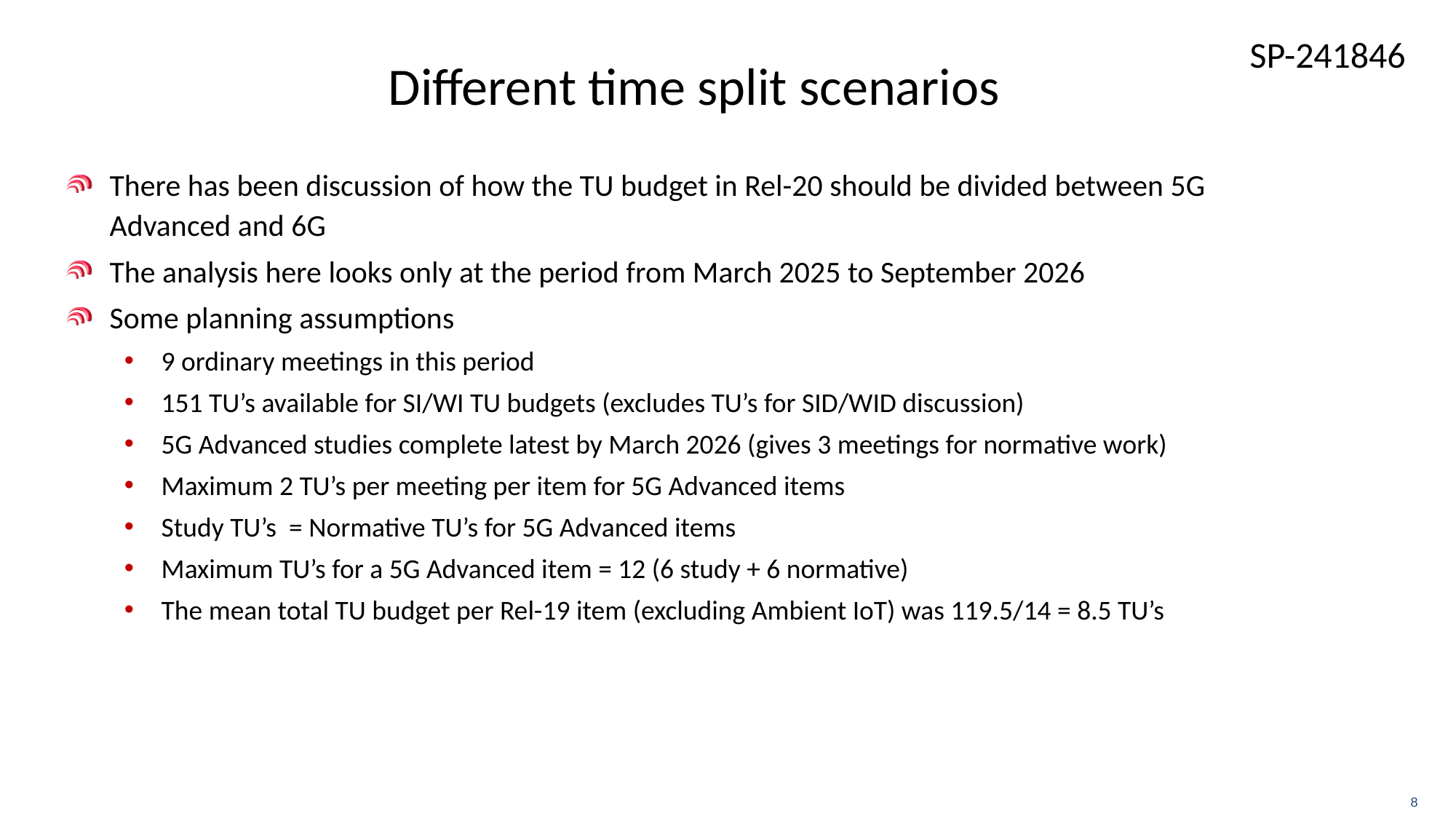

# Different time split scenarios
There has been discussion of how the TU budget in Rel-20 should be divided between 5G Advanced and 6G
The analysis here looks only at the period from March 2025 to September 2026
Some planning assumptions
9 ordinary meetings in this period
151 TU’s available for SI/WI TU budgets (excludes TU’s for SID/WID discussion)
5G Advanced studies complete latest by March 2026 (gives 3 meetings for normative work)
Maximum 2 TU’s per meeting per item for 5G Advanced items
Study TU’s  = Normative TU’s for 5G Advanced items
Maximum TU’s for a 5G Advanced item = 12 (6 study + 6 normative)
The mean total TU budget per Rel-19 item (excluding Ambient IoT) was 119.5/14 = 8.5 TU’s